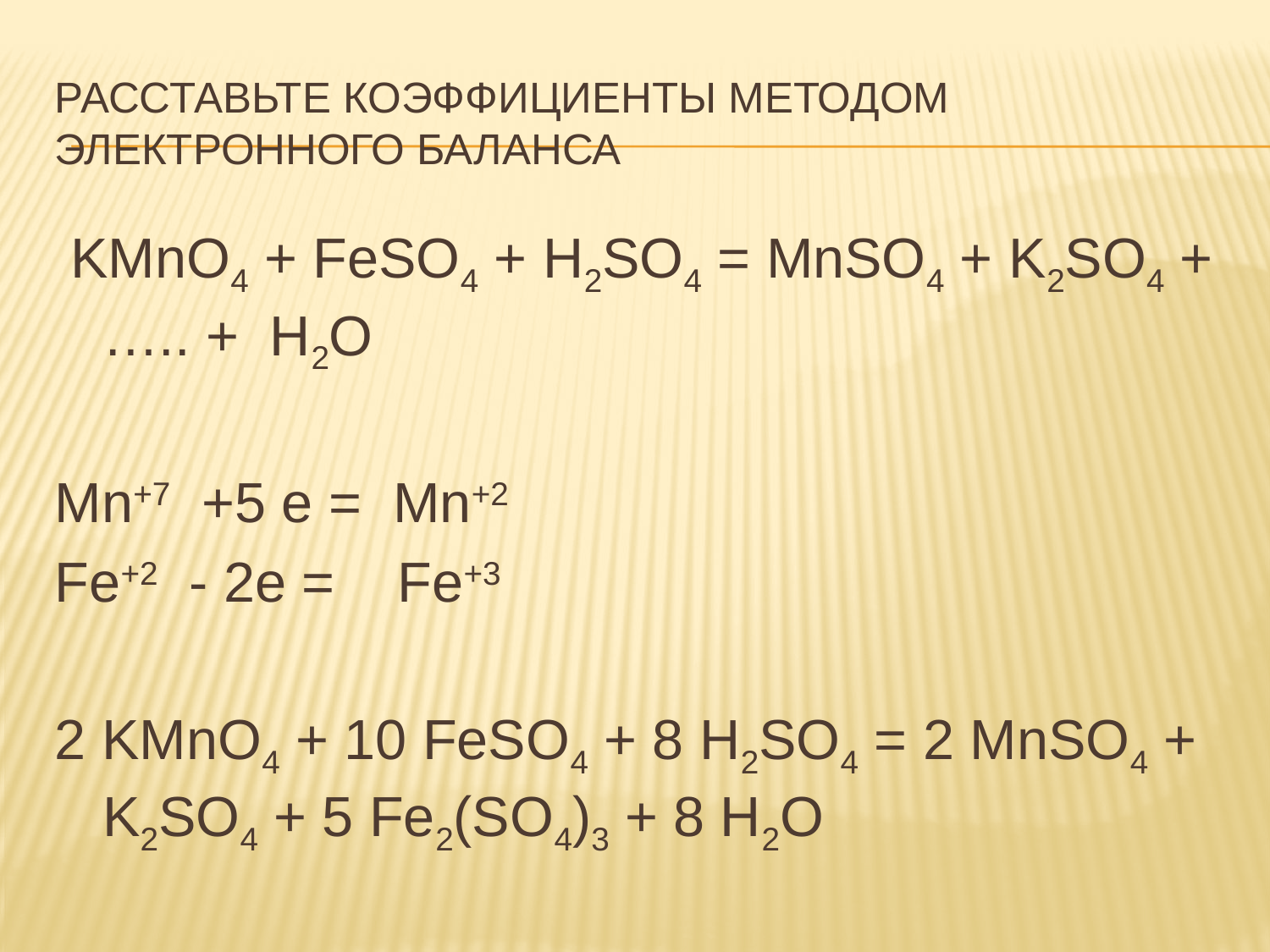

# Расставьте коэффициенты методом электронного баланса
 KMnO4 + FeSO4 + H2SO4 = MnSO4 + K2SO4 + ….. +  H2O

Mn+7  +5 e =  Mn+2
Fe+2  - 2e =    Fe+3

2 KMnO4 + 10 FeSO4 + 8 H2SO4 = 2 MnSO4 + K2SO4 + 5 Fe2(SO4)3 + 8 H2O